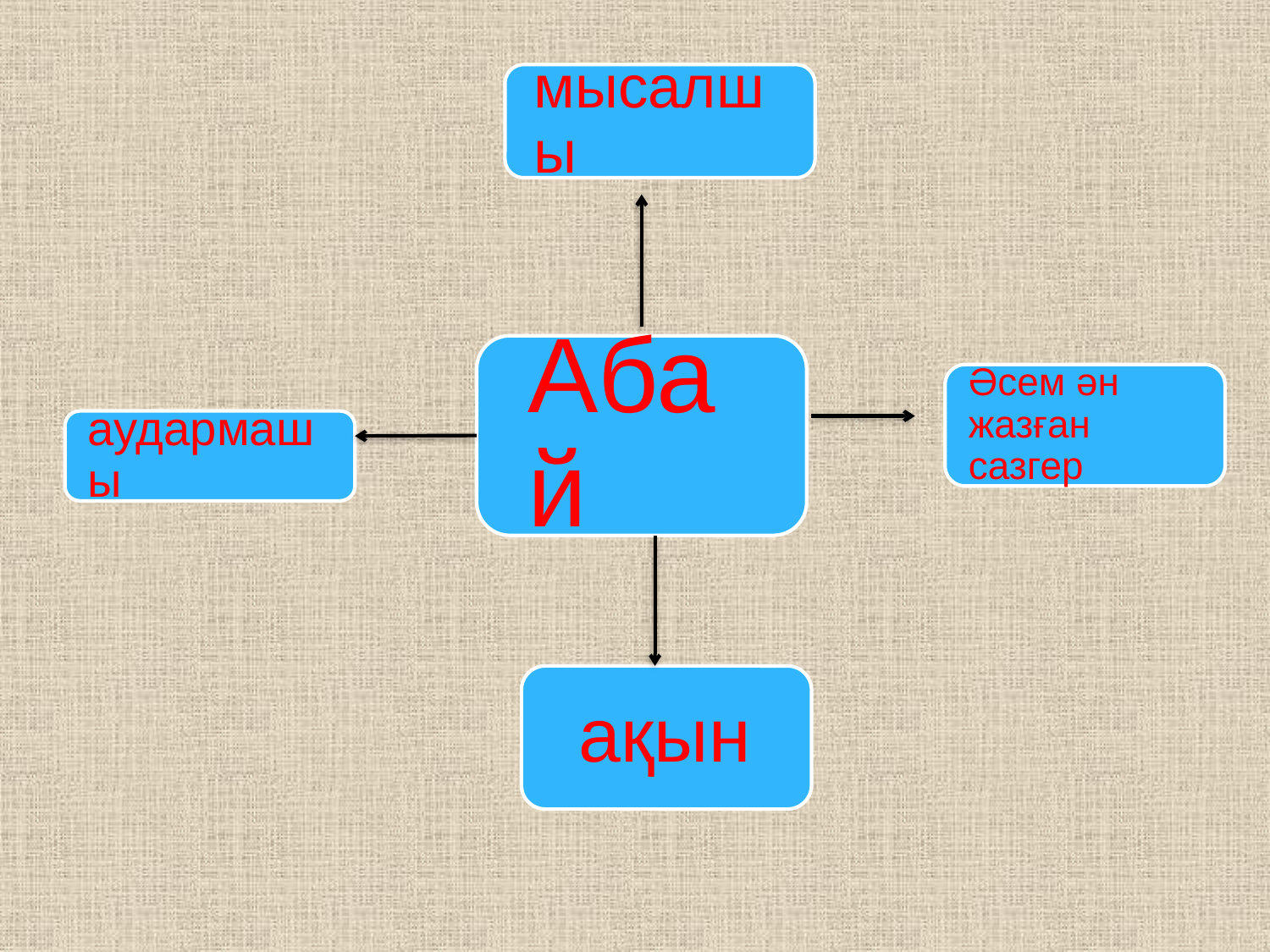

мысалшы
Абай
Әсем ән жазған сазгер
аудармашы

 ақын